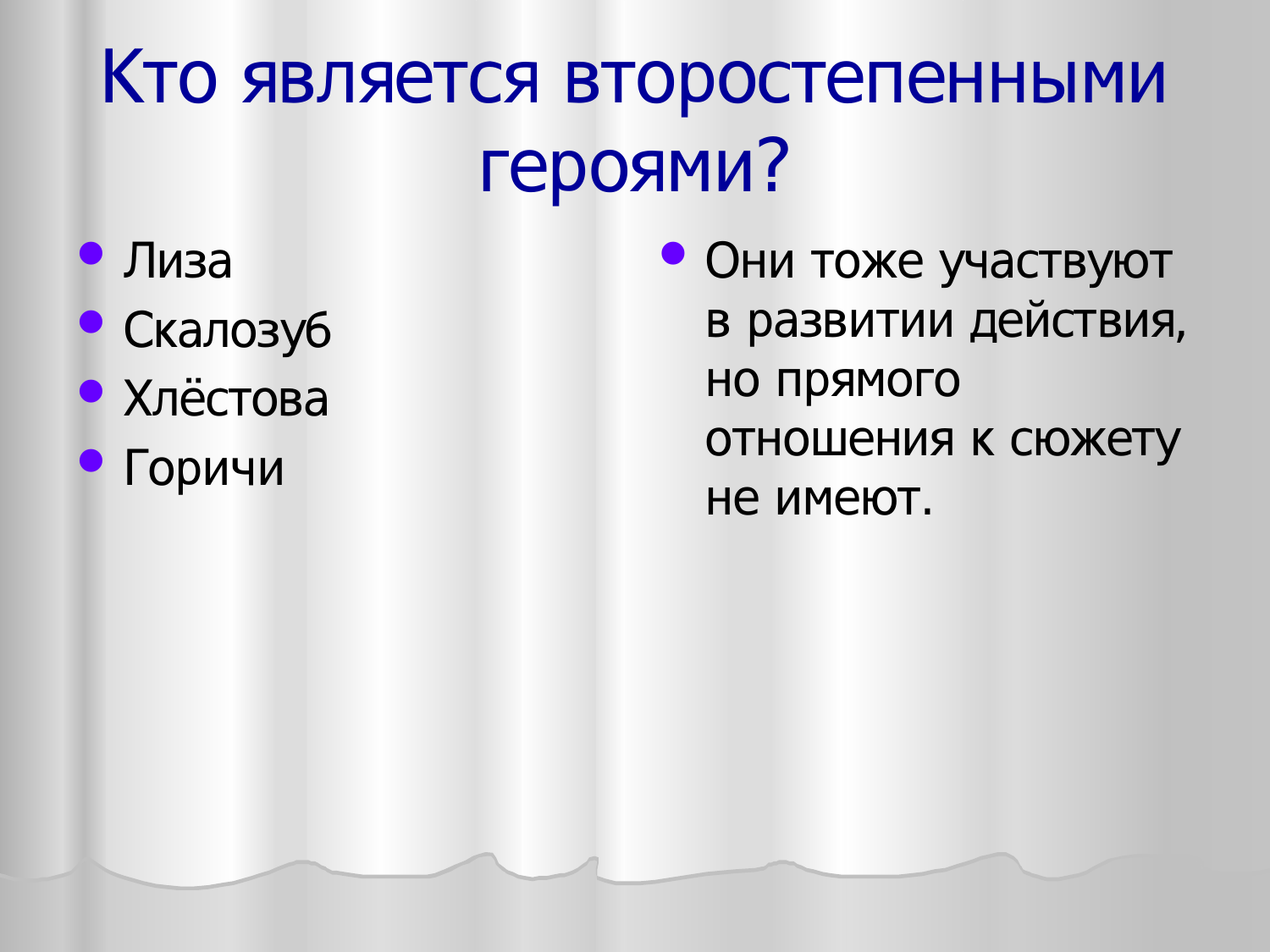

# Кто является второстепенными героями?
Лиза
Скалозуб
Хлёстова
Горичи

Они тоже участвуют в развитии действия, но прямого отношения к сюжету не имеют.